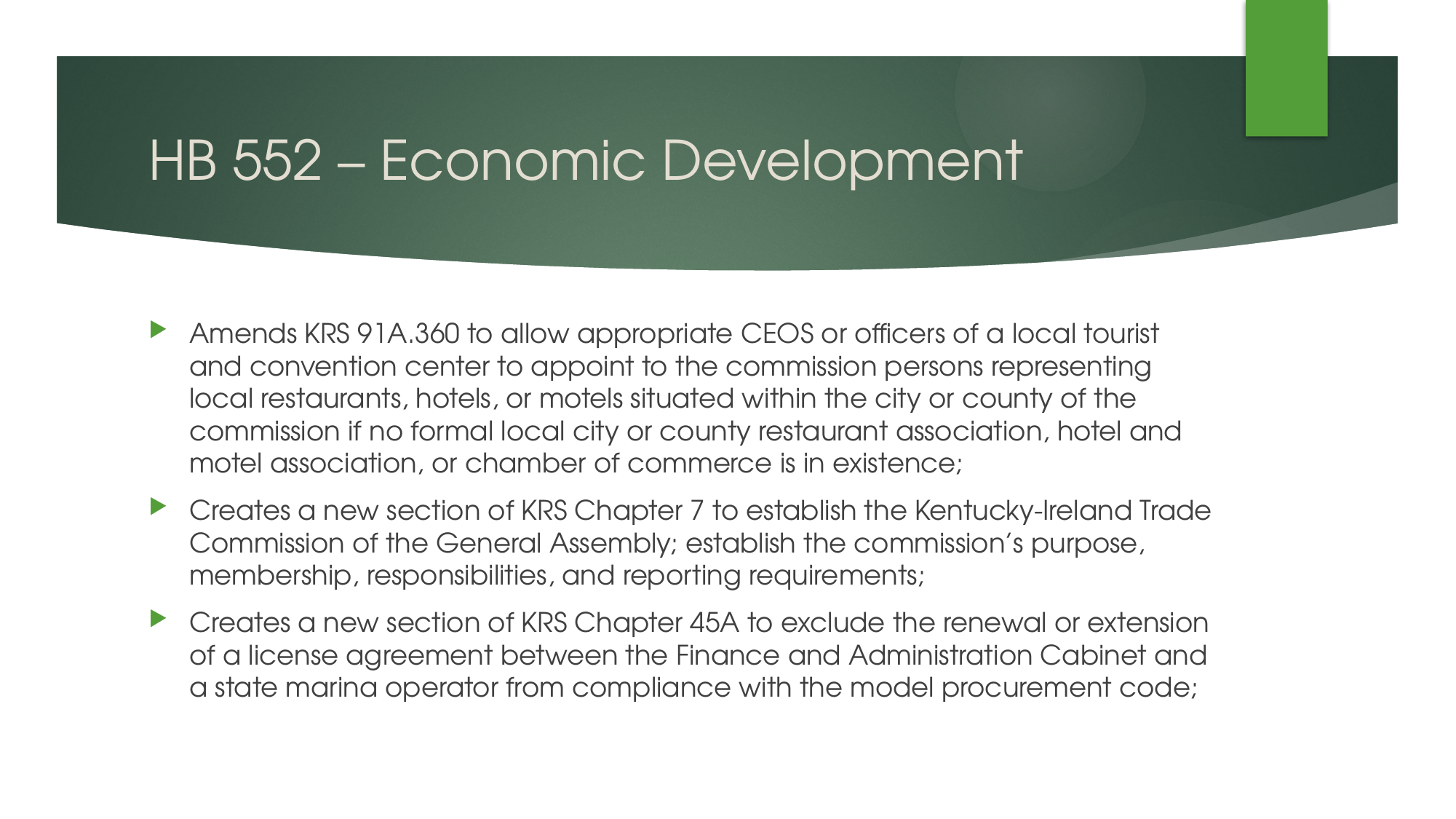

# HB 552 – Economic Development
Amends KRS 91A.360 to allow appropriate CEOS or officers of a local tourist and convention center to appoint to the commission persons representing local restaurants, hotels, or motels situated within the city or county of the commission if no formal local city or county restaurant association, hotel and motel association, or chamber of commerce is in existence;
Creates a new section of KRS Chapter 7 to establish the Kentucky-Ireland Trade Commission of the General Assembly; establish the commission’s purpose, membership, responsibilities, and reporting requirements;
Creates a new section of KRS Chapter 45A to exclude the renewal or extension of a license agreement between the Finance and Administration Cabinet and a state marina operator from compliance with the model procurement code;